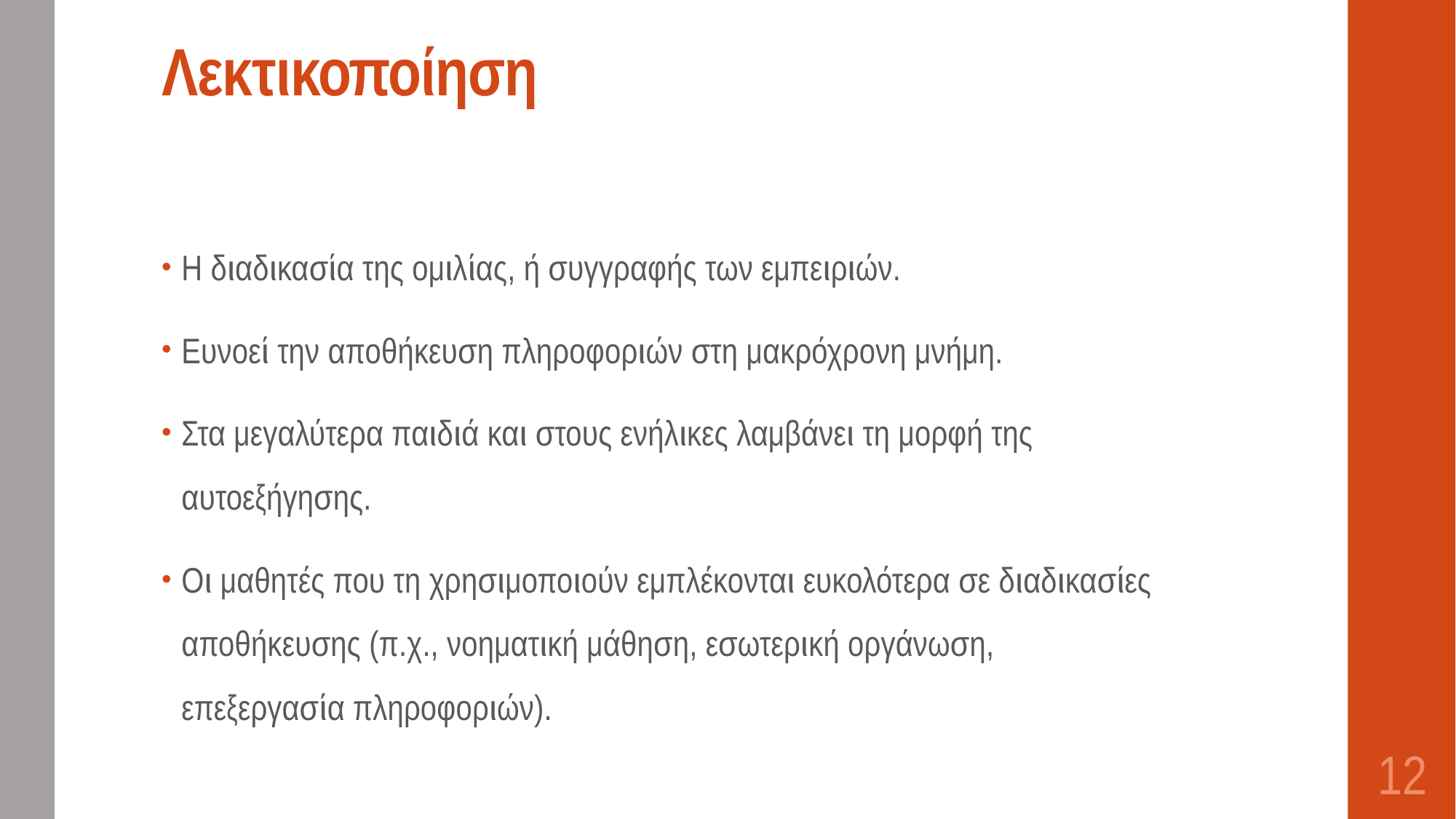

# Λεκτικοποίηση
Η διαδικασία της ομιλίας, ή συγγραφής των εμπειριών.
Ευνοεί την αποθήκευση πληροφοριών στη μακρόχρονη μνήμη.
Στα μεγαλύτερα παιδιά και στους ενήλικες λαμβάνει τη μορφή της αυτοεξήγησης.
Οι μαθητές που τη χρησιμοποιούν εμπλέκονται ευκολότερα σε διαδικασίες αποθήκευσης (π.χ., νοηματική μάθηση, εσωτερική οργάνωση, επεξεργασία πληροφοριών).
12